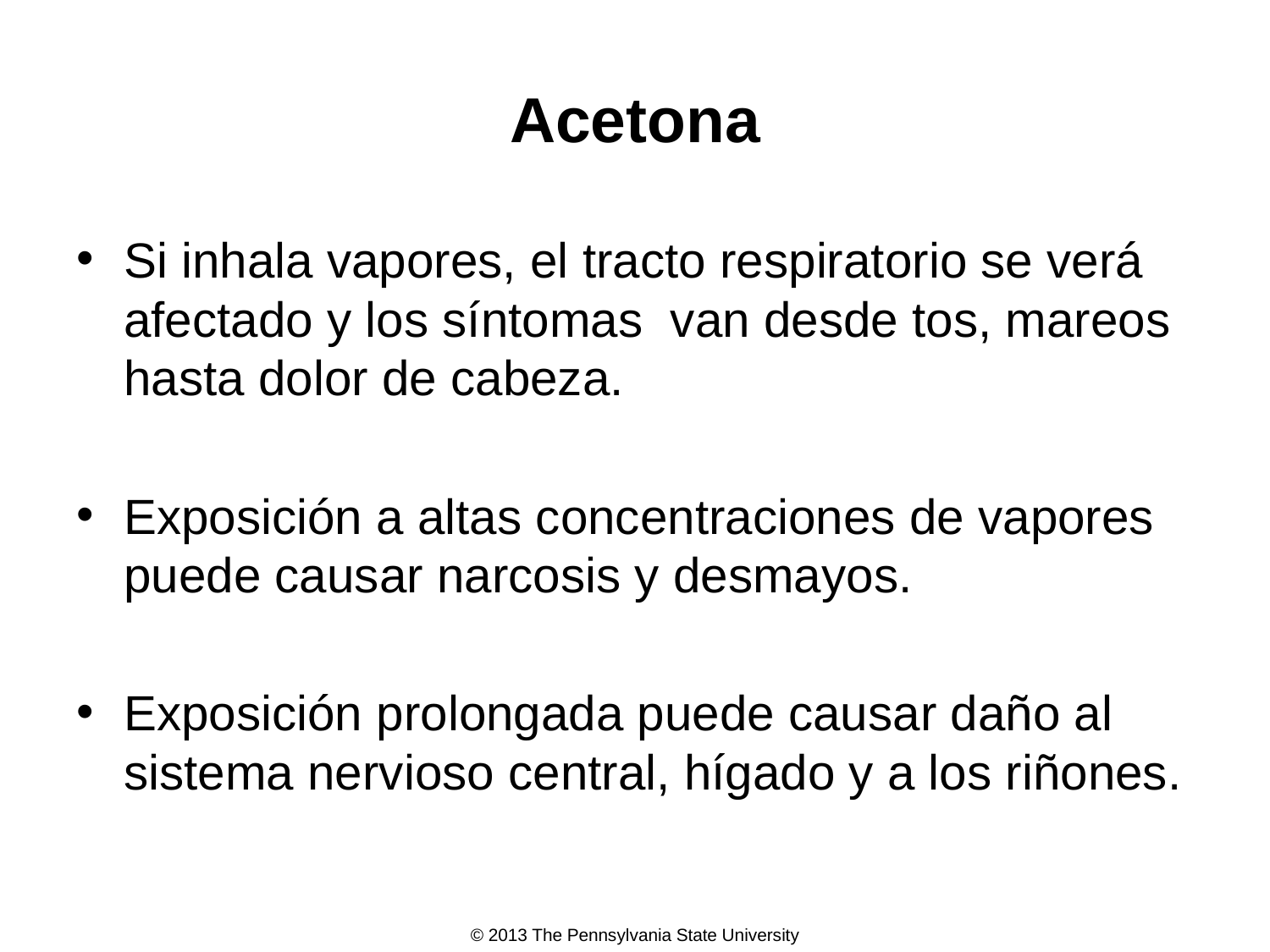

# Acetona
Si inhala vapores, el tracto respiratorio se verá afectado y los síntomas  van desde tos, mareos hasta dolor de cabeza.

Exposición a altas concentraciones de vapores puede causar narcosis y desmayos.

Exposición prolongada puede causar daño al sistema nervioso central, hígado y a los riñones.